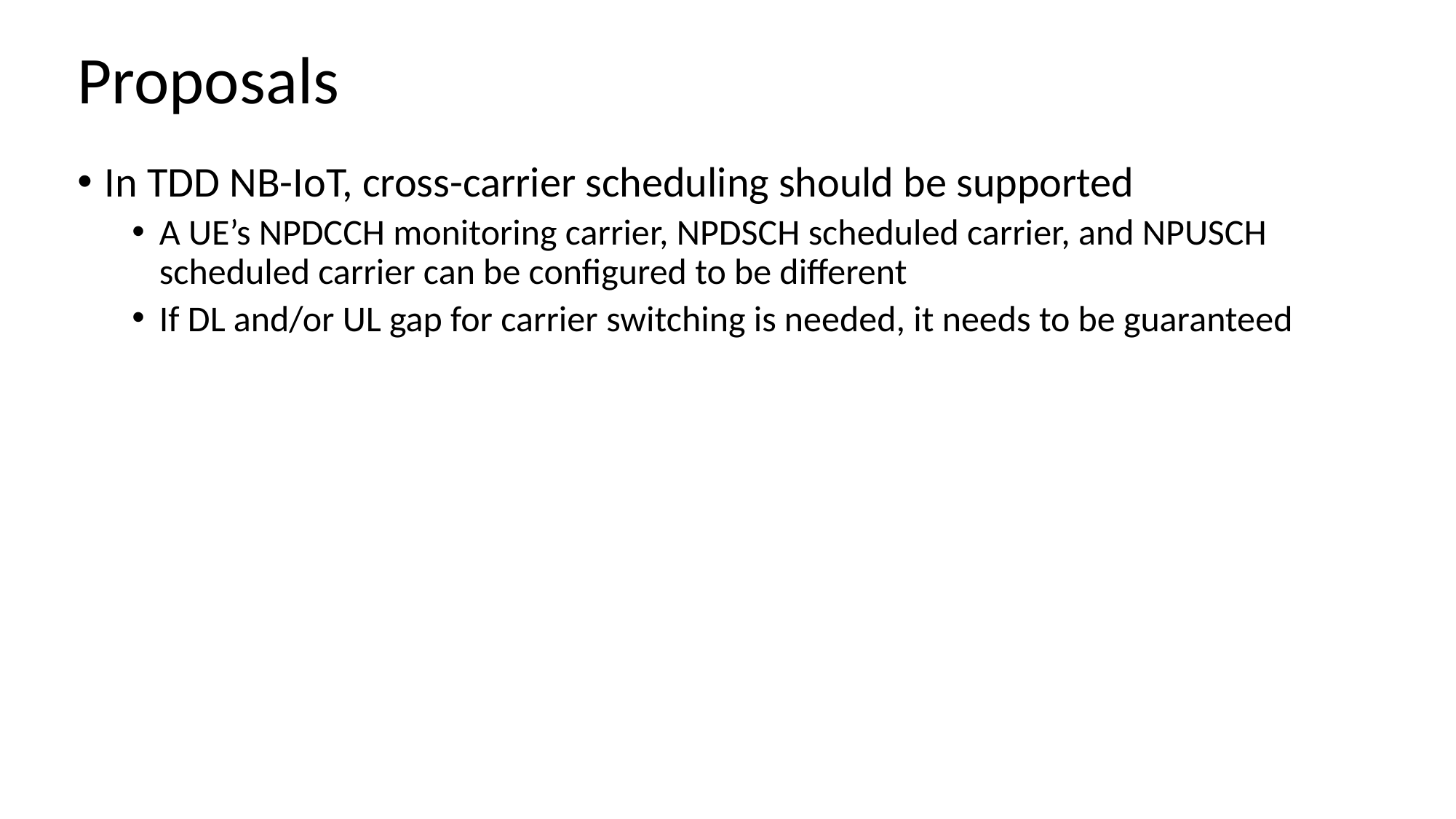

# Proposals
In TDD NB-IoT, cross-carrier scheduling should be supported
A UE’s NPDCCH monitoring carrier, NPDSCH scheduled carrier, and NPUSCH scheduled carrier can be configured to be different
If DL and/or UL gap for carrier switching is needed, it needs to be guaranteed